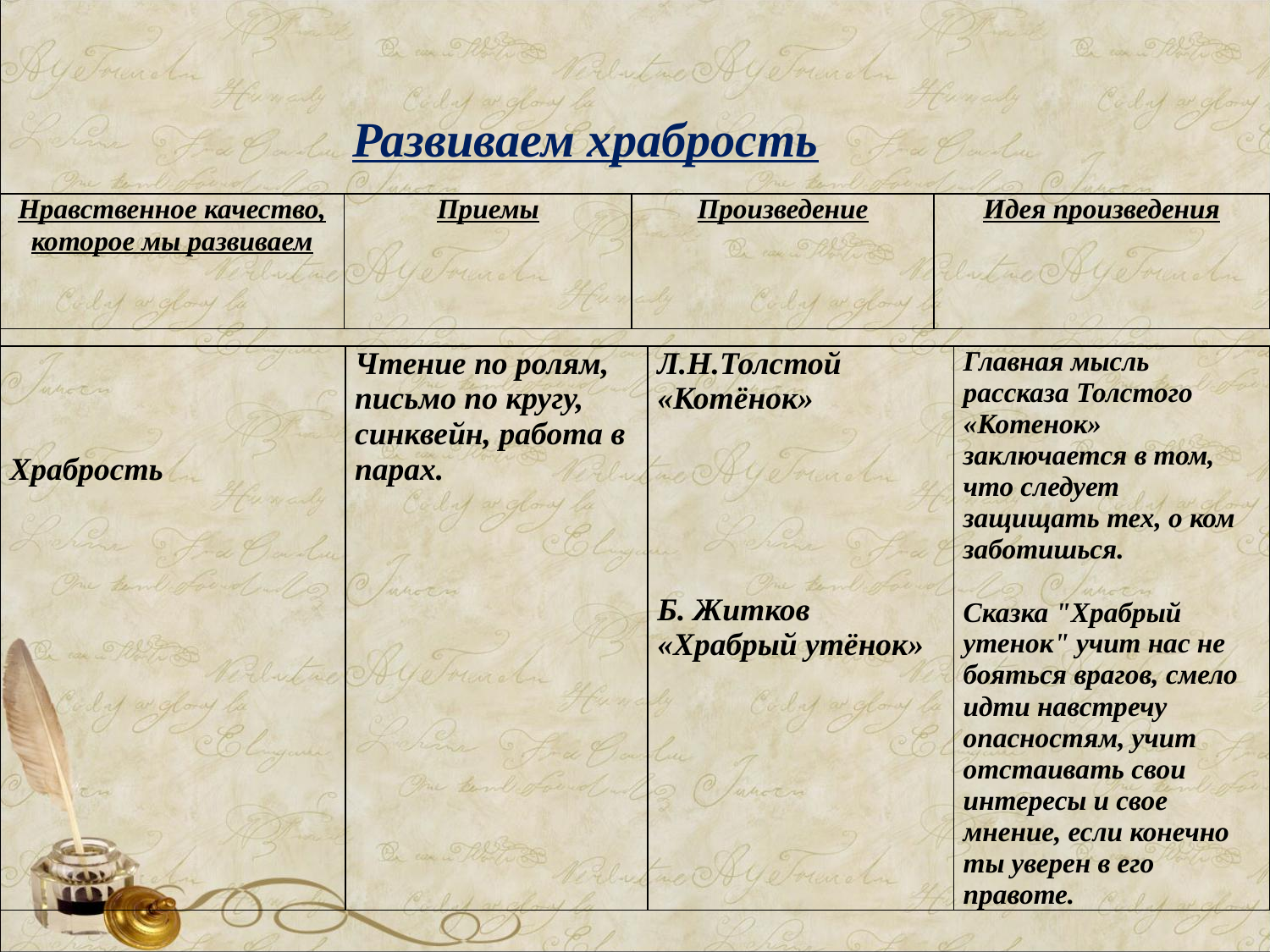

Развиваем храбрость
| Нравственное качество, которое мы развиваем | Приемы | Произведение | Идея произведения |
| --- | --- | --- | --- |
| Храбрость | Чтение по ролям, письмо по кругу, синквейн, работа в парах. | Л.Н.Толстой «Котёнок» Б. Житков «Храбрый утёнок» | Главная мысль рассказа Толстого «Котенок» заключается в том, что следует защищать тех, о ком заботишься. Сказка "Храбрый утенок" учит нас не бояться врагов, смело идти навстречу опасностям, учит отстаивать свои интересы и свое мнение, если конечно ты уверен в его правоте. |
| --- | --- | --- | --- |